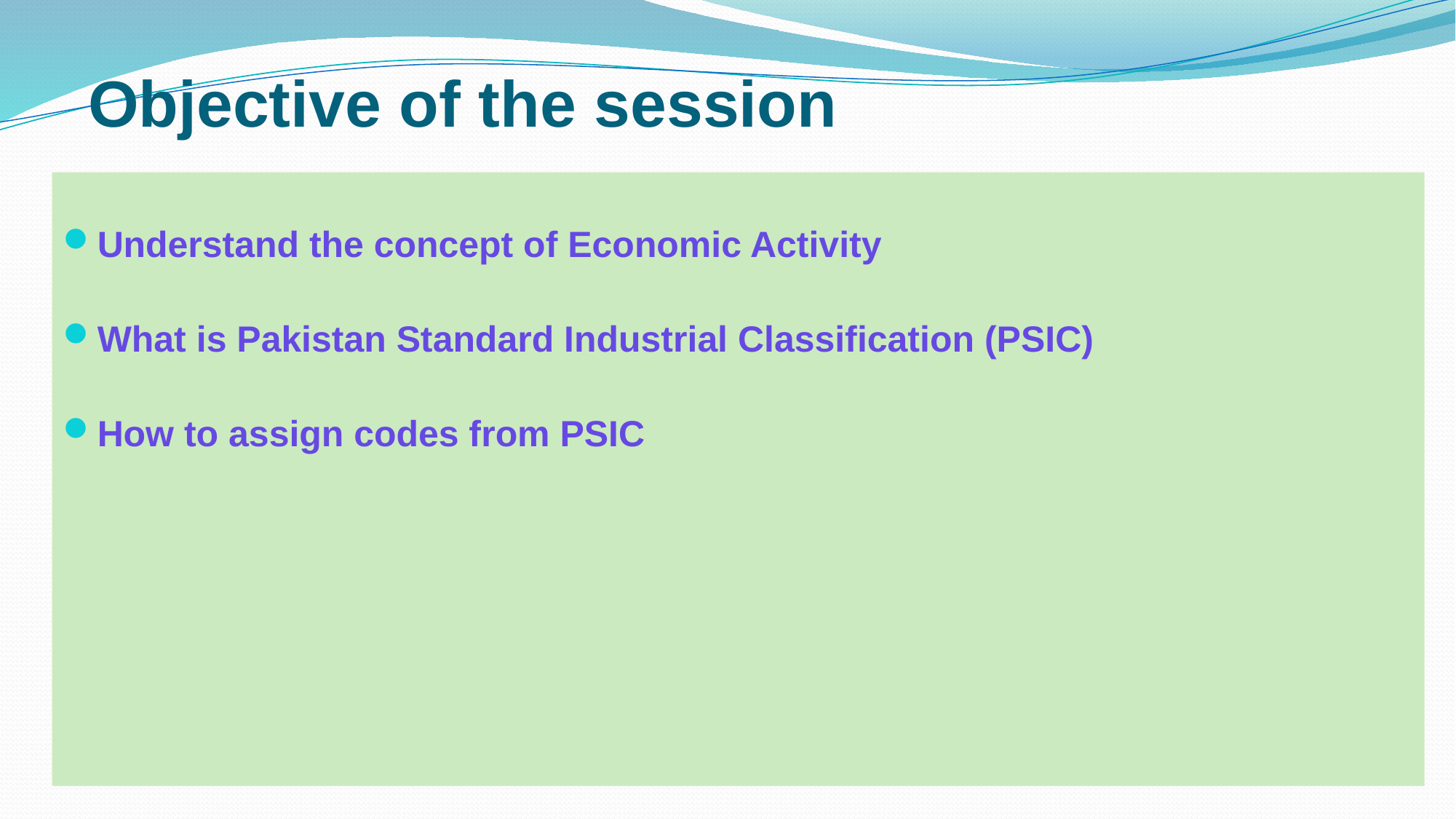

# Objective of the session
Understand the concept of Economic Activity
What is Pakistan Standard Industrial Classification (PSIC)
How to assign codes from PSIC